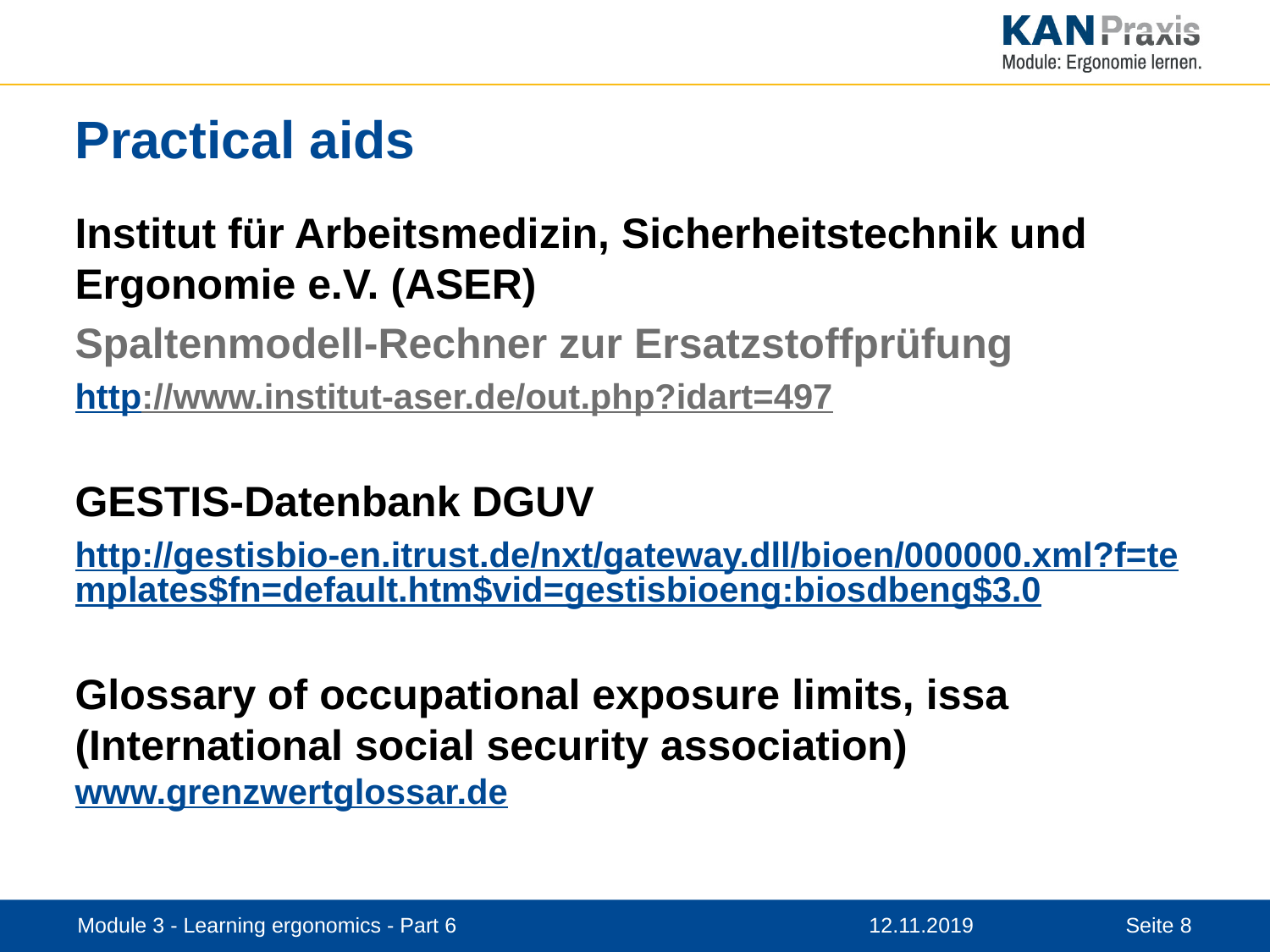

# Practical aids
Institut für Arbeitsmedizin, Sicherheitstechnik und Ergonomie e.V. (ASER)
Spaltenmodell-Rechner zur Ersatzstoffprüfung
http://www.institut-aser.de/out.php?idart=497

GESTIS-Datenbank DGUV
http://gestisbio-en.itrust.de/nxt/gateway.dll/bioen/000000.xml?f=templates$fn=default.htm$vid=gestisbioeng:biosdbeng$3.0

Glossary of occupational exposure limits, issa (International social security association)
www.grenzwertglossar.de

Module 3 - Learning ergonomics - Part 6
12.11.2019
Seite 8